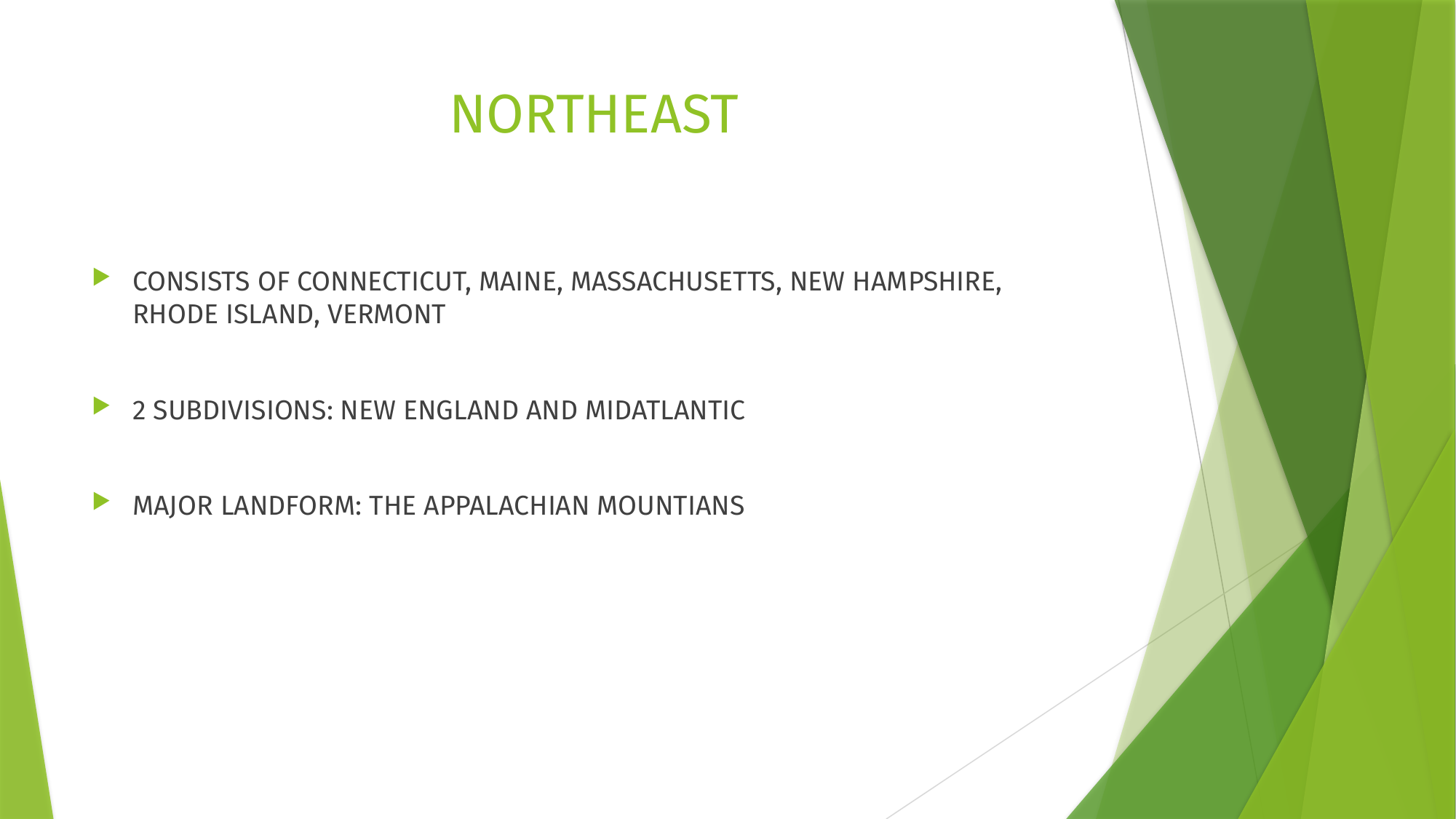

# NORTHEAST
CONSISTS OF CONNECTICUT, MAINE, MASSACHUSETTS, NEW HAMPSHIRE, RHODE ISLAND, VERMONT

2 SUBDIVISIONS: NEW ENGLAND AND MIDATLANTIC

MAJOR LANDFORM: THE APPALACHIAN MOUNTIANS